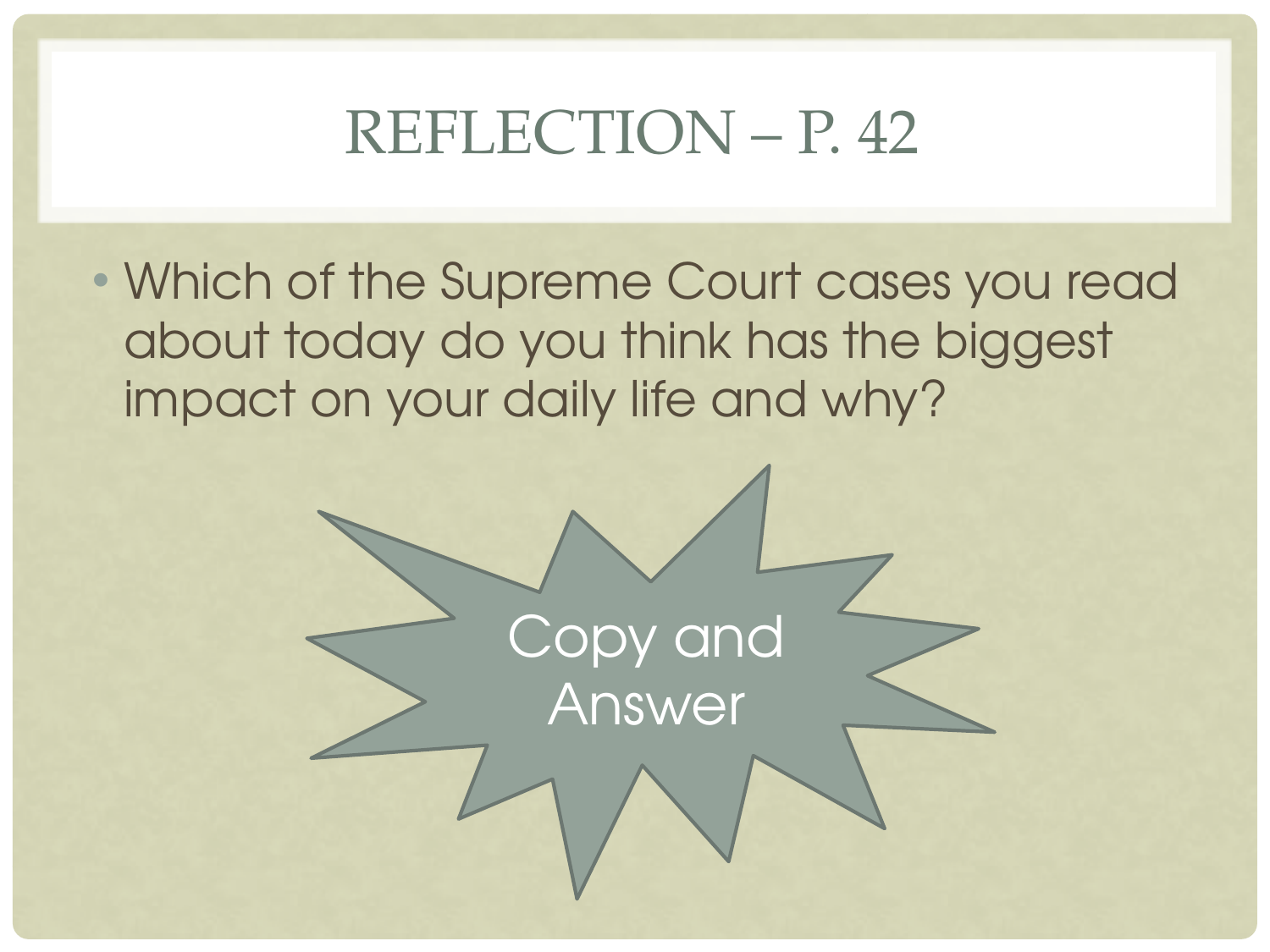

# Reflection – p. 42
Which of the Supreme Court cases you read about today do you think has the biggest impact on your daily life and why?
Copy and Answer